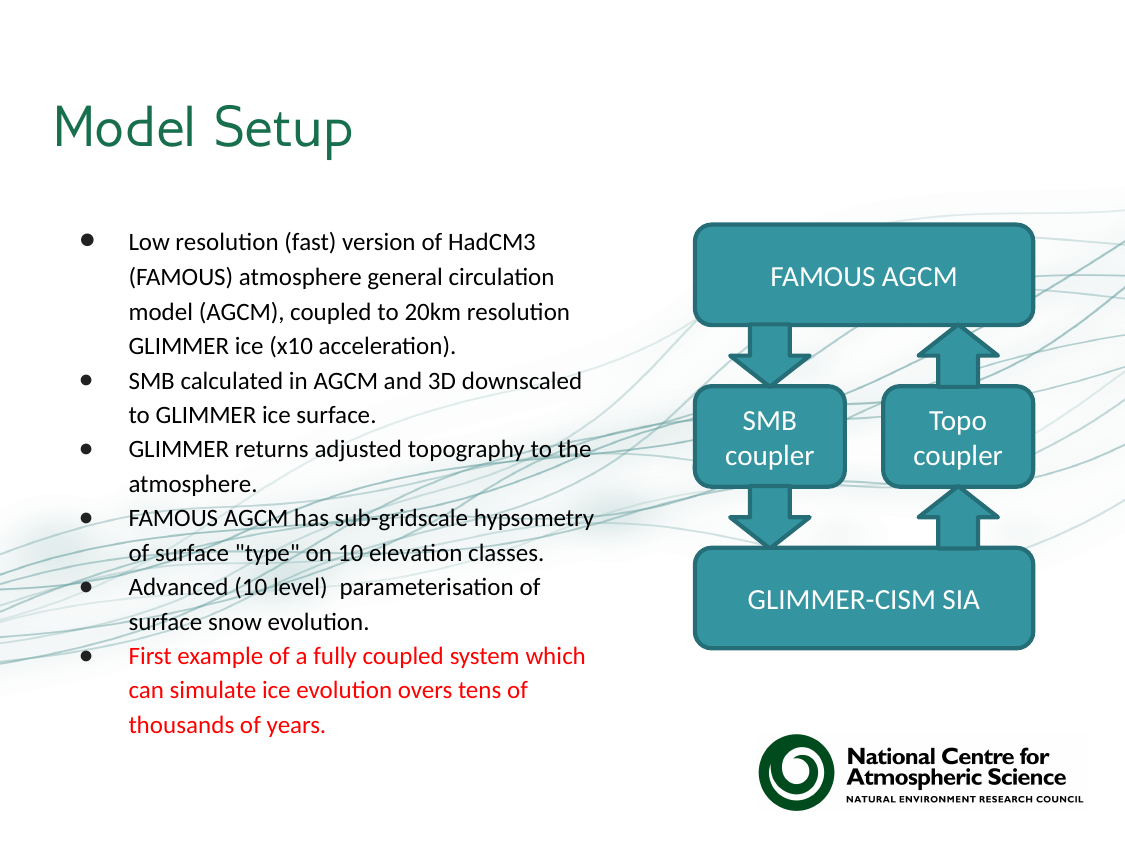

# Model Setup

​Low resolution (fast) version of HadCM3 (FAMOUS) atmosphere general circulation model (AGCM), coupled to 20km resolution GLIMMER ice (x10 acceleration).
SMB calculated in AGCM and 3D downscaled to GLIMMER ice surface.
GLIMMER returns adjusted topography to the atmosphere.
FAMOUS AGCM has sub-gridscale hypsometry of surface "type" on 10 elevation classes.
Advanced (10 level)  parameterisation of surface snow evolution.
First example of a fully coupled system which can simulate ice evolution overs tens of thousands of years.

FAMOUS AGCM

SMB coupler
Topo coupler

GLIMMER-CISM SIA